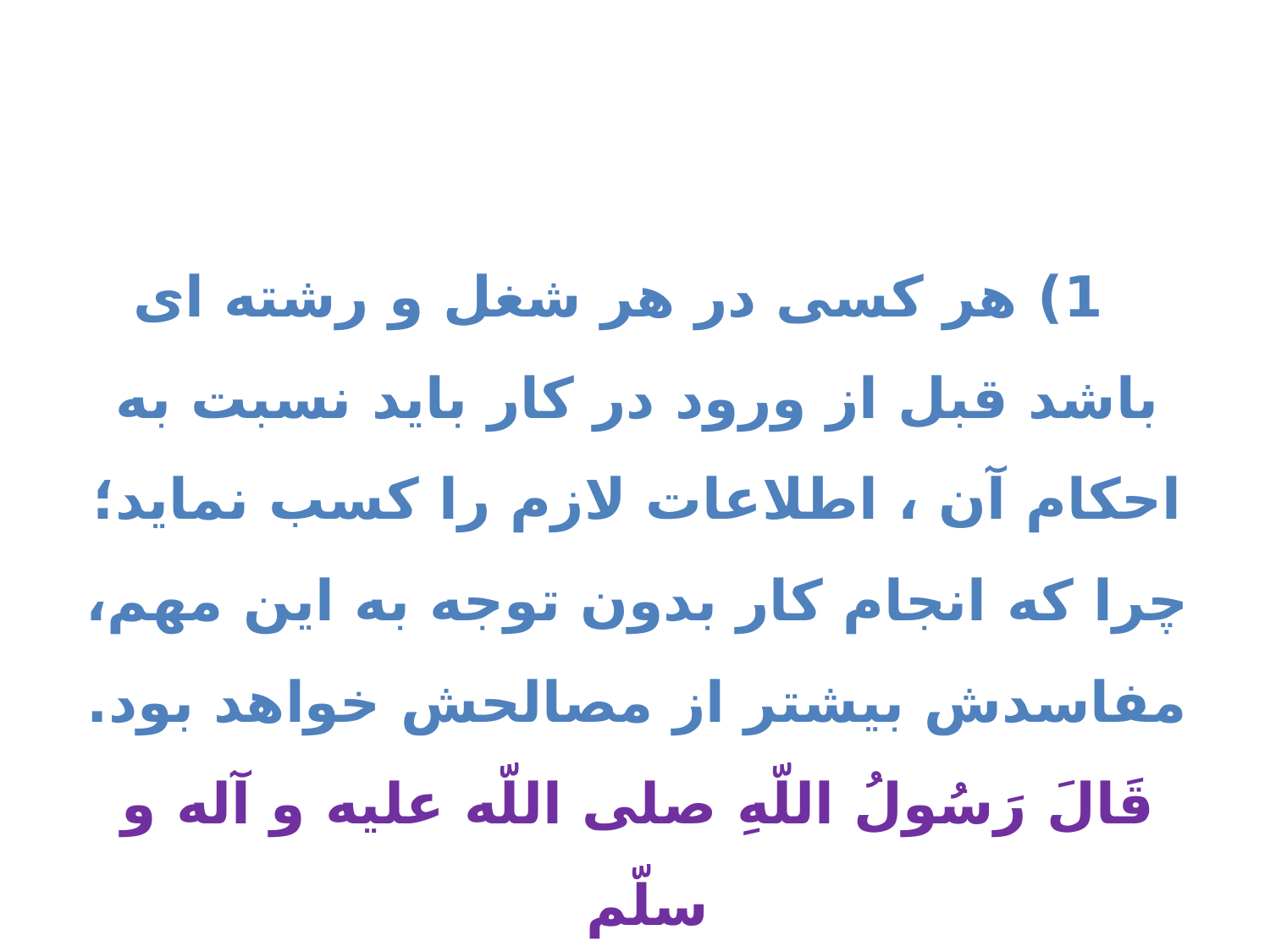

# اهمیت   فقه  واحکام  درروایات 1) هر کسی در هر شغل و رشته ای باشد قبل از ورود در کار باید نسبت به احکام آن ، اطلاعات لازم را کسب نماید؛ چرا که انجام کار بدون توجه به این مهم، مفاسدش بیشتر از مصالحش خواهد بود. قَالَ رَسُولُ اللّهِ صلى اللّه عليه و آله و سلّم «مَنْ عَمِلَ عَلَى غَيْرِ عِلْمٍ كَانَ مَا يُفْسِدُ أَكْثَرَ مِمّا يُصْلِحُ» (اصول كافى جلد 1، ص :55 رواية: 3).